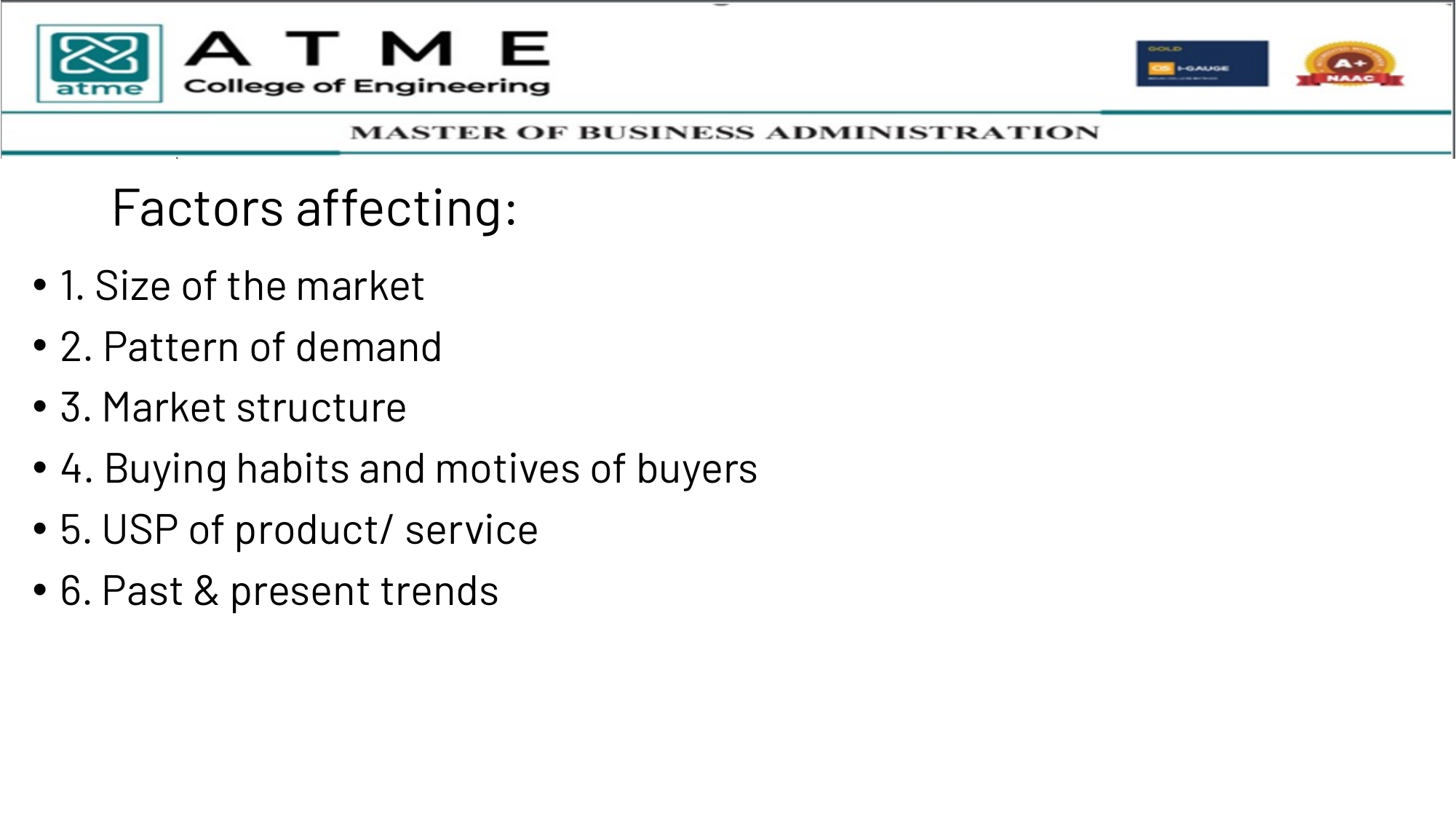

# Factors affecting:
1. Size of the market
2. Pattern of demand
3. Market structure
4. Buying habits and motives of buyers
5. USP of product/ service
6. Past & present trends